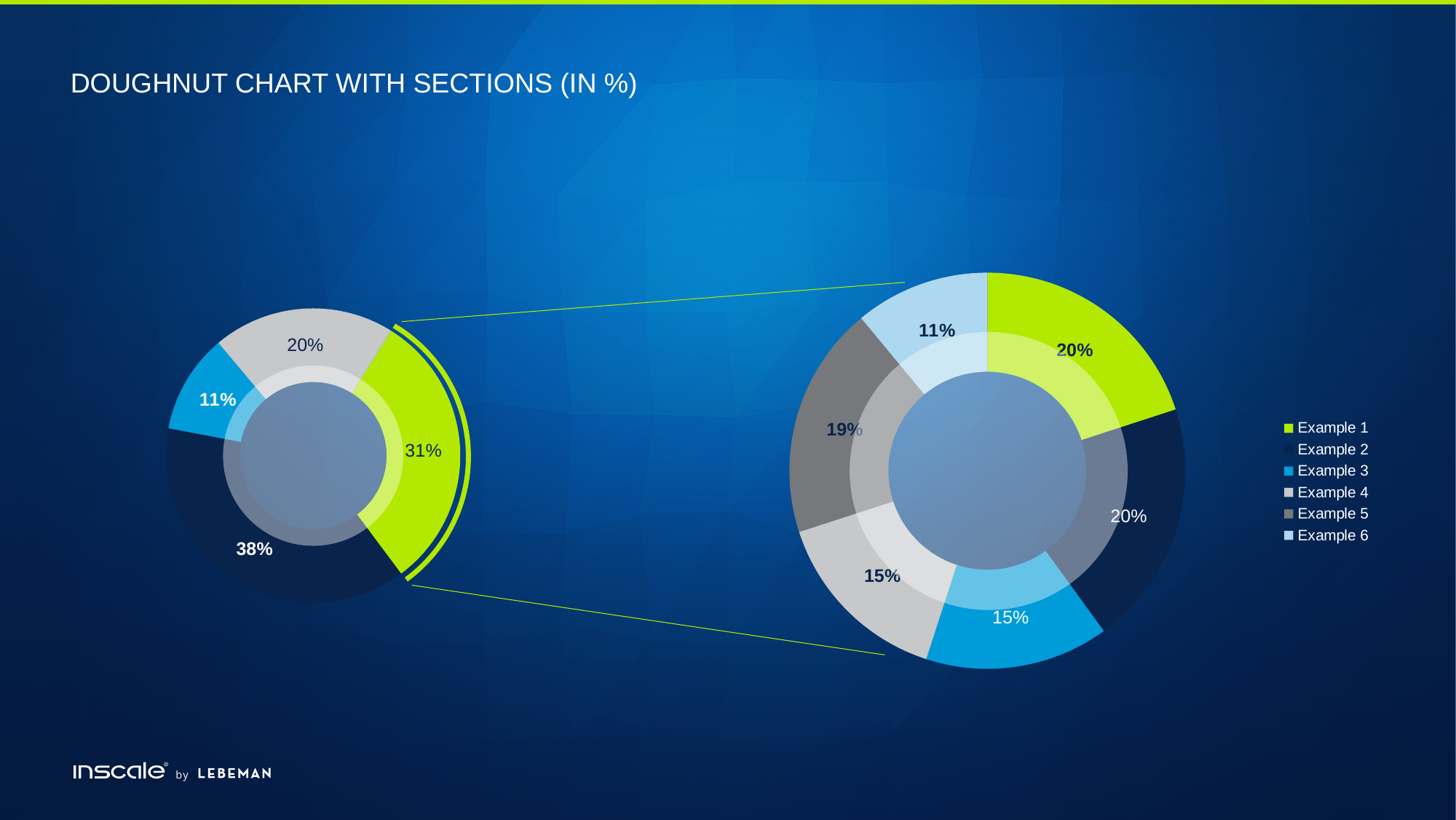

# Doughnut chart with sections (in %)

### Chart

| Category | Datenreihe 1 |
|---|---|
| Example 1 | 20.0 |
| Example 2 | 20.0 |
| Example 3 | 15.0 |
| Example 4 | 15.0 |
| Example 5 | 19.0 |
| Example 6 | 11.0 |

### Chart

| Category | Datenreihe 1 |
|---|---|
| Kategorie 1 | 34.0 |
| Kategorie 2 | 42.0 |
| Kategorie 3 | 12.0 |
| Kategorie 4 | 22.0 |